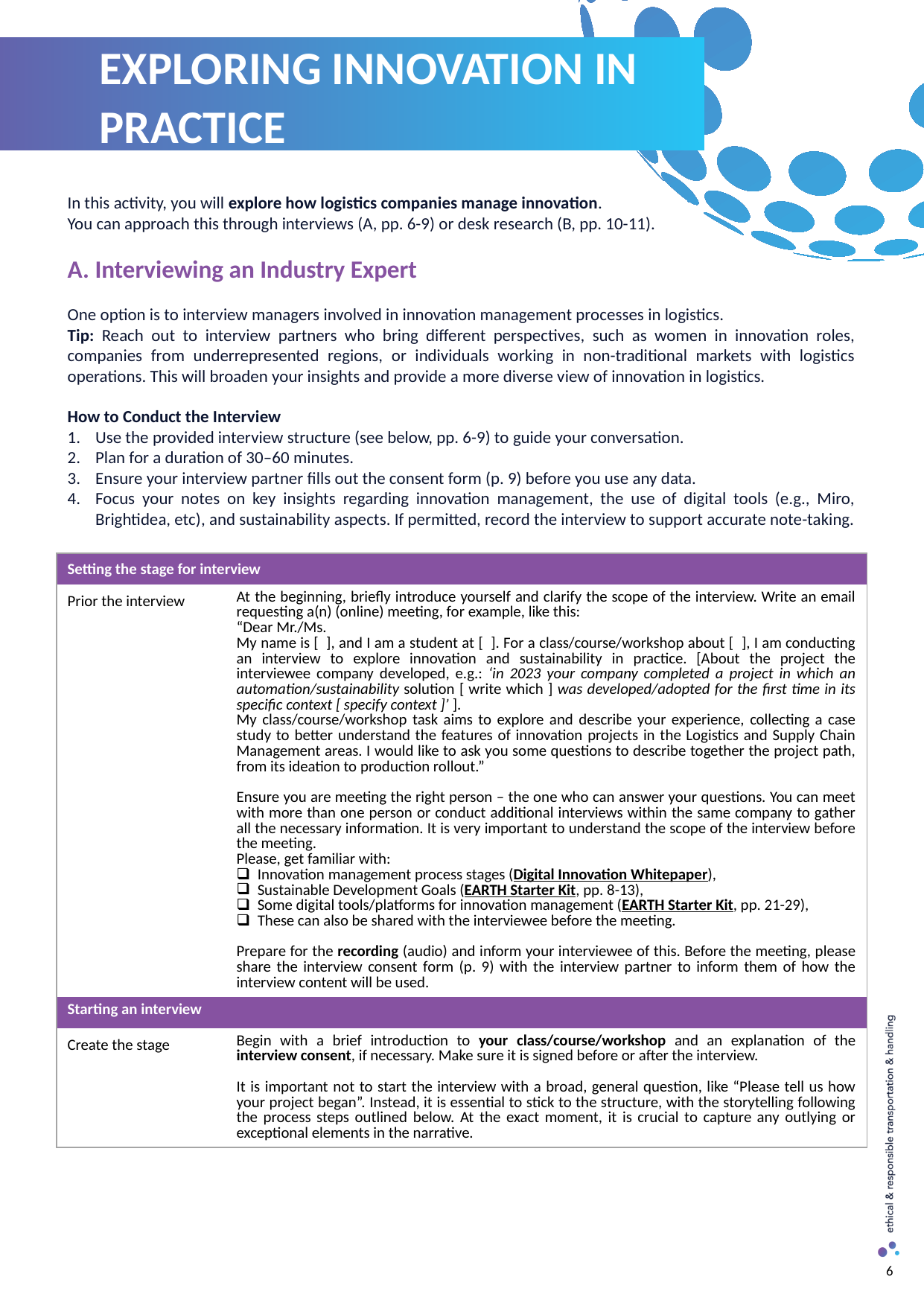

EXPLORING INNOVATION IN PRACTICE
In this activity, you will explore how logistics companies manage innovation.
You can approach this through interviews (A, pp. 6-9) or desk research (B, pp. 10-11).

A. Interviewing an Industry Expert

One option is to interview managers involved in innovation management processes in logistics.
Tip: Reach out to interview partners who bring different perspectives, such as women in innovation roles, companies from underrepresented regions, or individuals working in non-traditional markets with logistics operations. This will broaden your insights and provide a more diverse view of innovation in logistics.

How to Conduct the Interview
Use the provided interview structure (see below, pp. 6-9) to guide your conversation.
Plan for a duration of 30–60 minutes.
Ensure your interview partner fills out the consent form (p. 9) before you use any data.
Focus your notes on key insights regarding innovation management, the use of digital tools (e.g., Miro, Brightidea, etc), and sustainability aspects. If permitted, record the interview to support accurate note-taking.
| Setting the stage for interview |  |
| --- | --- |
| Prior the interview | At the beginning, briefly introduce yourself and clarify the scope of the interview. Write an email requesting a(n) (online) meeting, for example, like this:  “Dear Mr./Ms. My name is [ ], and I am a student at [ ]. For a class/course/workshop about [ ], I am conducting an interview to explore innovation and sustainability in practice. [About the project the interviewee company developed, e.g.: ‘in 2023 your company completed a project in which an automation/sustainability solution [ write which ] was developed/adopted for the first time in its specific context [ specify context ]’ ]. My class/course/workshop task aims to explore and describe your experience, collecting a case study to better understand the features of innovation projects in the Logistics and Supply Chain Management areas. I would like to ask you some questions to describe together the project path, from its ideation to production rollout.”    Ensure you are meeting the right person – the one who can answer your questions. You can meet with more than one person or conduct additional interviews within the same company to gather all the necessary information. It is very important to understand the scope of the interview before the meeting.  Please, get familiar with:  Innovation management process stages (Digital Innovation Whitepaper),   Sustainable Development Goals (EARTH Starter Kit, pp. 8-13),   Some digital tools/platforms for innovation management (EARTH Starter Kit, pp. 21-29),  These can also be shared with the interviewee before the meeting.   Prepare for the recording (audio) and inform your interviewee of this. Before the meeting, please share the interview consent form (p. 9) with the interview partner to inform them of how the interview content will be used. |
| Starting an interview |  |
| Create the stage | Begin with a brief introduction to your class/course/workshop and an explanation of the interview consent, if necessary. Make sure it is signed before or after the interview.    It is important not to start the interview with a broad, general question, like “Please tell us how your project began”. Instead, it is essential to stick to the structure, with the storytelling following the process steps outlined below. At the exact moment, it is crucial to capture any outlying or exceptional elements in the narrative. |
6